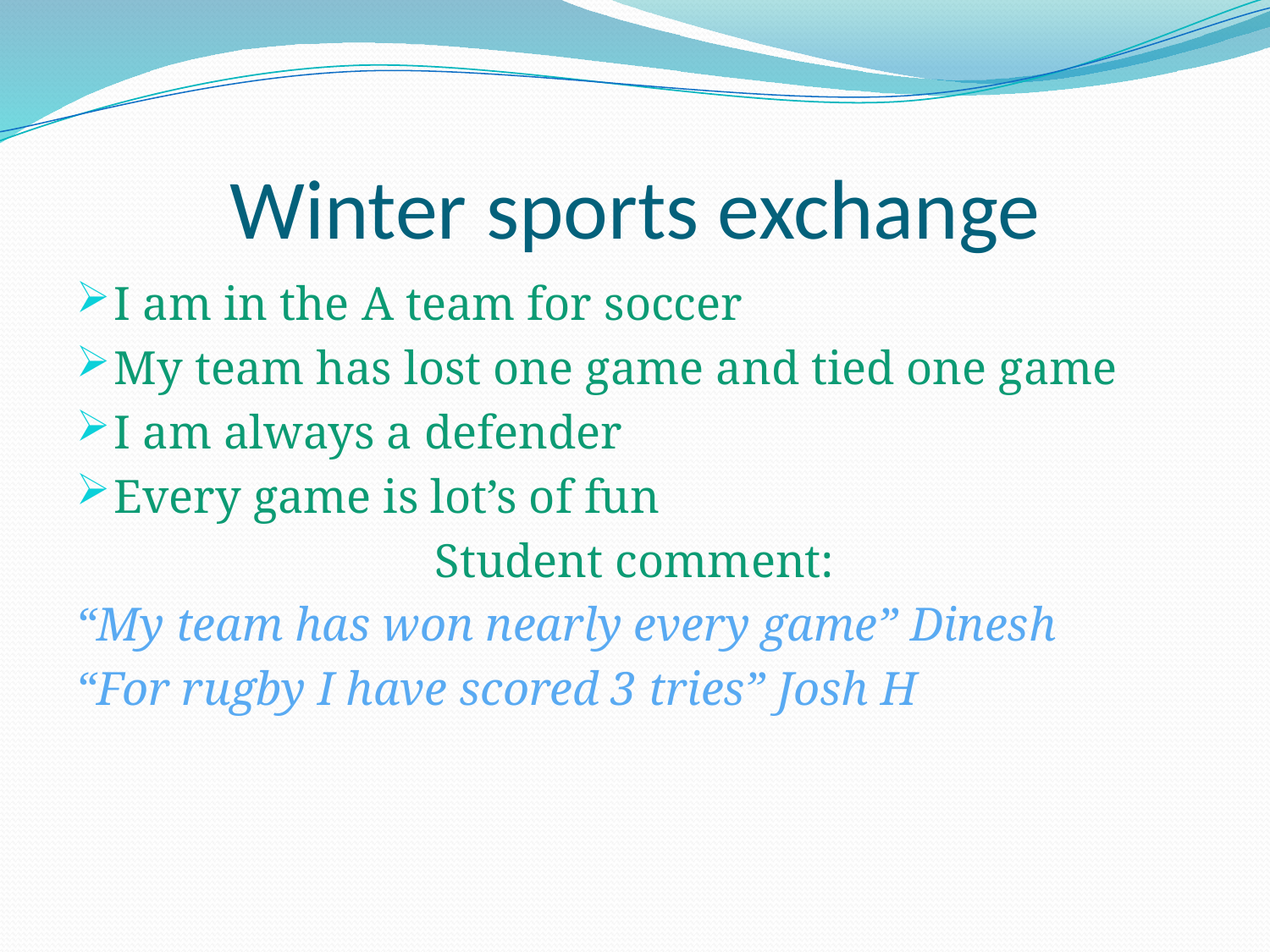

# Winter sports exchange
I am in the A team for soccer
My team has lost one game and tied one game
I am always a defender
Every game is lot’s of fun
Student comment:
“My team has won nearly every game” Dinesh
“For rugby I have scored 3 tries” Josh H